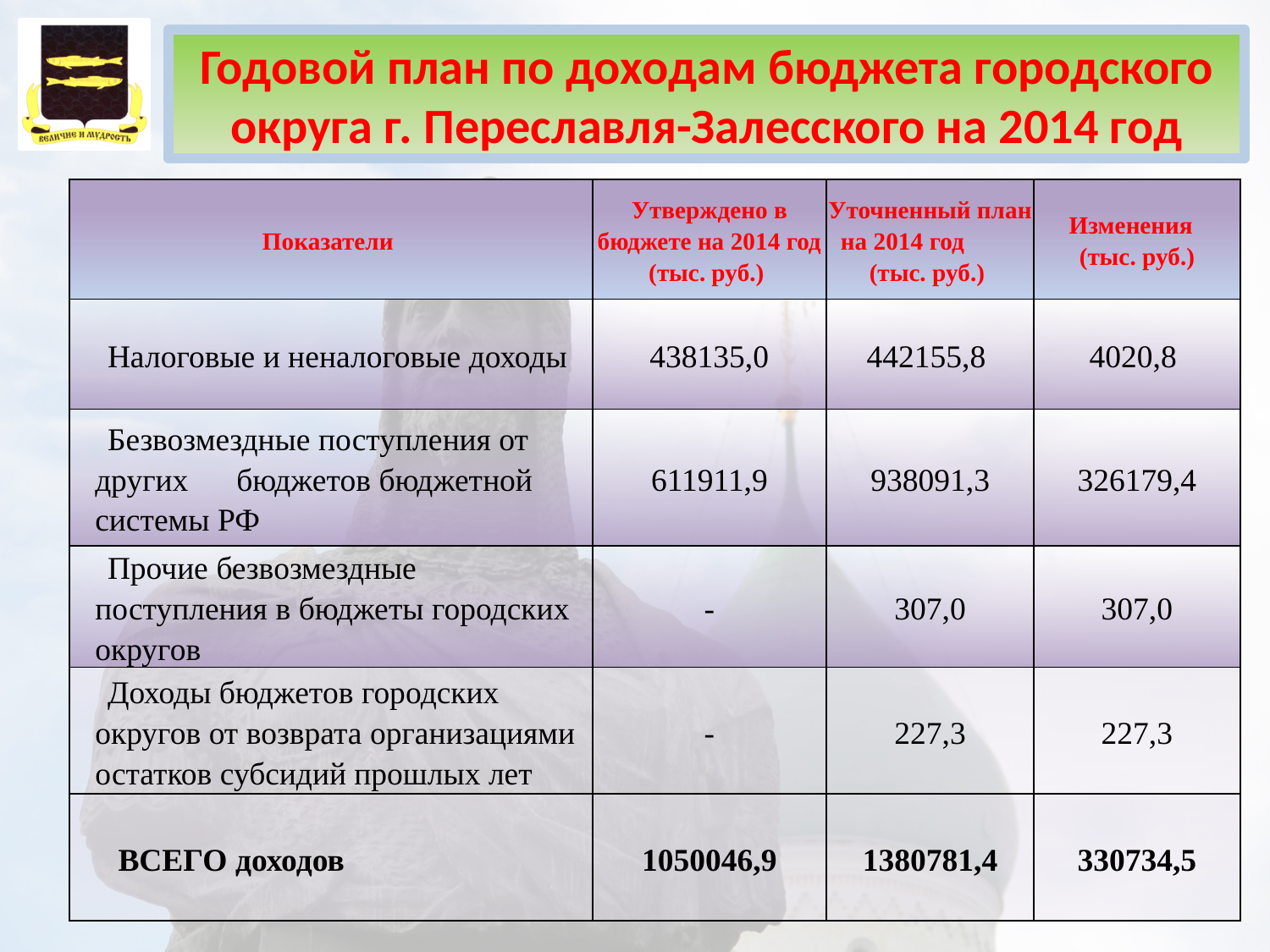

Годовой план по доходам бюджета городского округа г. Переславля-Залесского на 2014 год
| Показатели | Утверждено в бюджете на 2014 год (тыс. руб.) | Уточненный план на 2014 год (тыс. руб.) | Изменения (тыс. руб.) |
| --- | --- | --- | --- |
| Налоговые и неналоговые доходы | 438135,0 | 442155,8 | 4020,8 |
| Безвозмездные поступления от других бюджетов бюджетной системы РФ | 611911,9 | 938091,3 | 326179,4 |
| Прочие безвозмездные поступления в бюджеты городских округов | - | 307,0 | 307,0 |
| Доходы бюджетов городских округов от возврата организациями остатков субсидий прошлых лет | - | 227,3 | 227,3 |
| ВСЕГО доходов | 1050046,9 | 1380781,4 | 330734,5 |